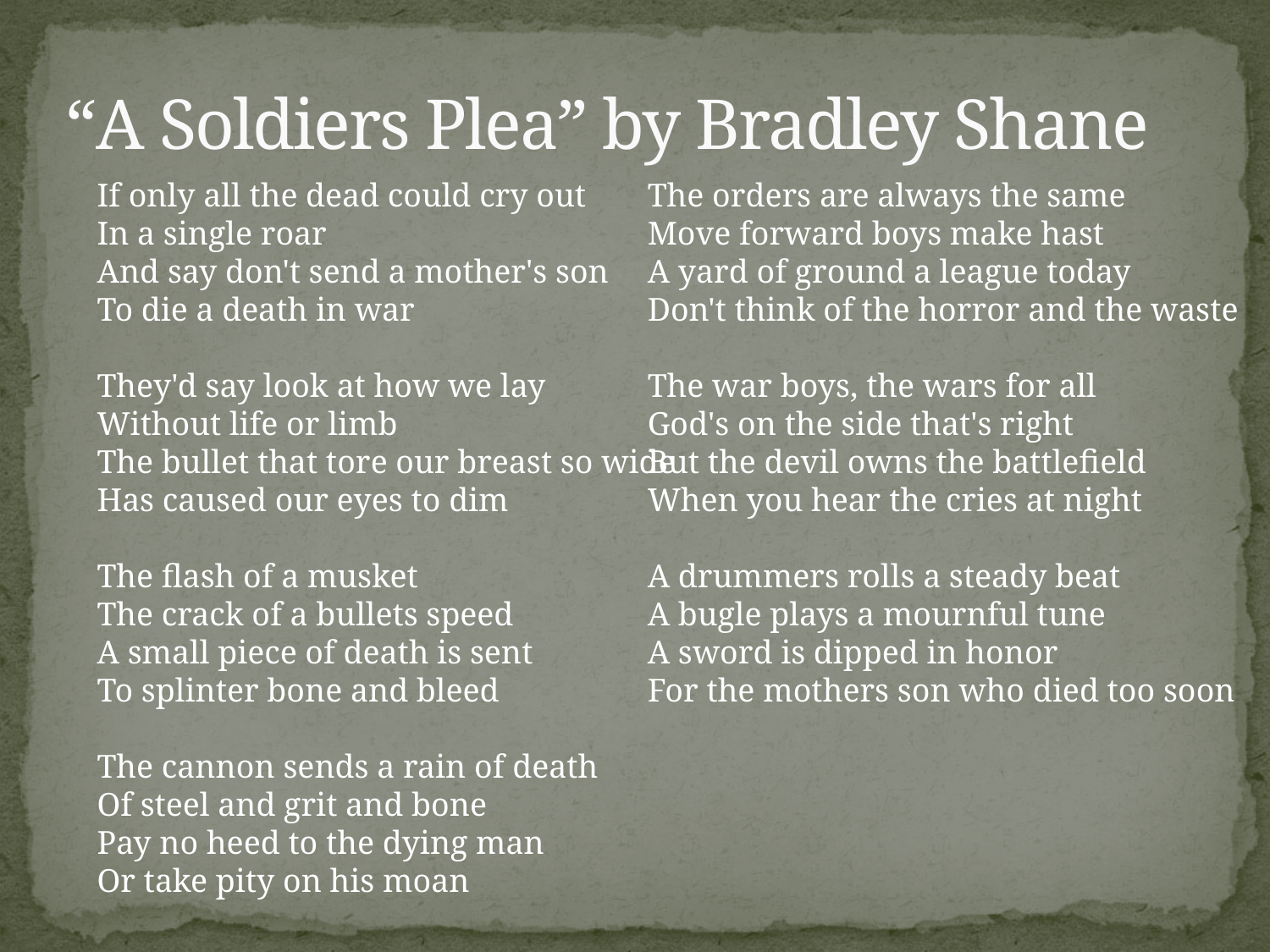

# “A Soldiers Plea” by Bradley Shane
If only all the dead could cry out
In a single roar
And say don't send a mother's son
To die a death in war

They'd say look at how we lay
Without life or limb
The bullet that tore our breast so wide
Has caused our eyes to dim

The flash of a musket
The crack of a bullets speed
A small piece of death is sent
To splinter bone and bleed

The cannon sends a rain of death
Of steel and grit and bone
Pay no heed to the dying man
Or take pity on his moan

The orders are always the same
Move forward boys make hast
A yard of ground a league today
Don't think of the horror and the waste

The war boys, the wars for all
God's on the side that's right
But the devil owns the battlefield
When you hear the cries at night

A drummers rolls a steady beat
A bugle plays a mournful tune
A sword is dipped in honor
For the mothers son who died too soon